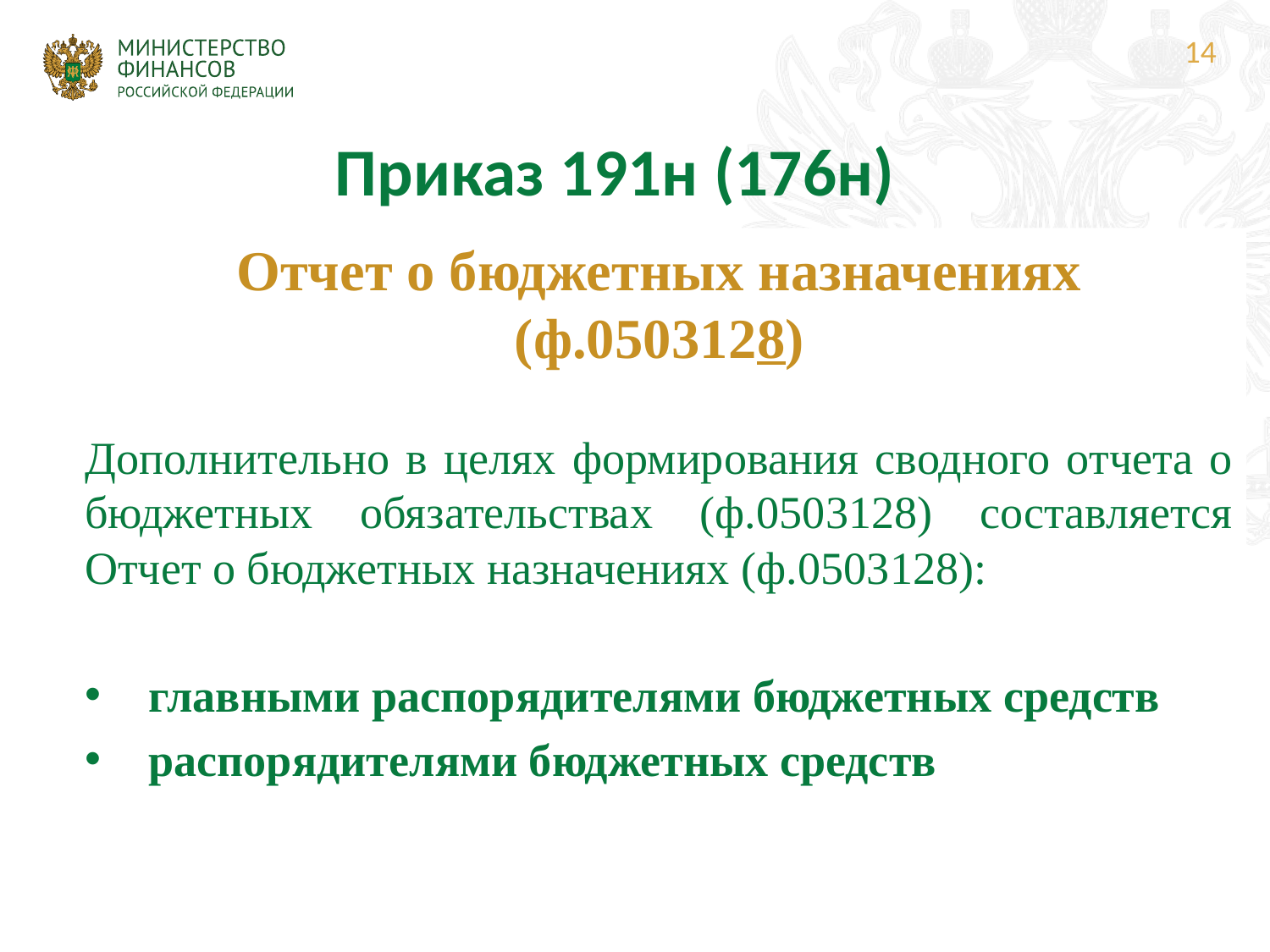

14
# Приказ 191н (176н)
Отчет о бюджетных назначениях (ф.0503128)

Дополнительно в целях формирования сводного отчета о бюджетных обязательствах (ф.0503128) составляется Отчет о бюджетных назначениях (ф.0503128):

главными распорядителями бюджетных средств
распорядителями бюджетных средств